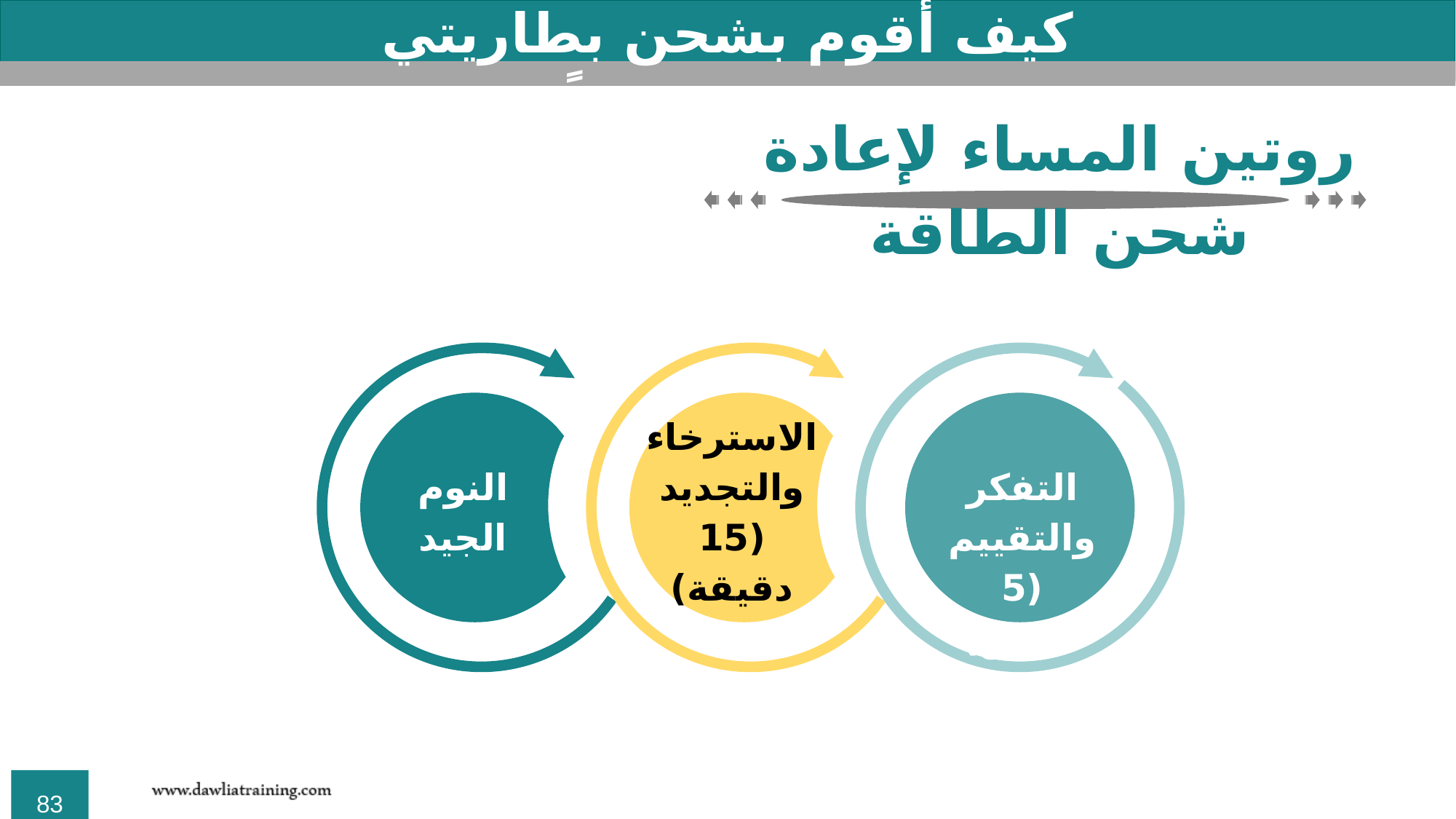

كيف أقوم بشحن بطاريتي الداخلية يومياً؟
روتين المساء لإعادة شحن الطاقة

النوم الجيد

الاسترخاء والتجديد (15 دقيقة)

التفكر والتقييم (5 دقائق)